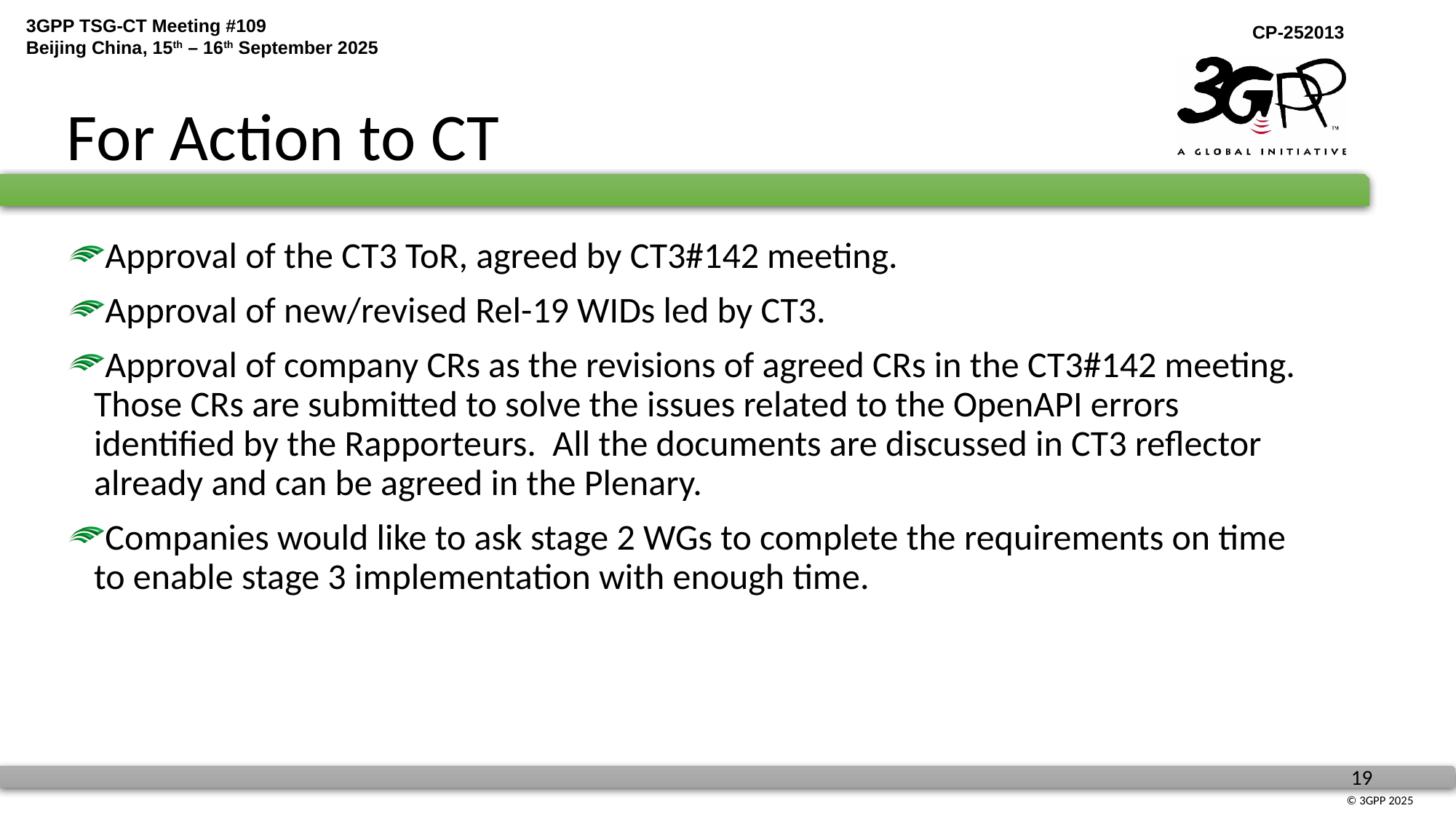

# For Action to CT
Approval of the CT3 ToR, agreed by CT3#142 meeting.
Approval of new/revised Rel-19 WIDs led by CT3.
Approval of company CRs as the revisions of agreed CRs in the CT3#142 meeting. Those CRs are submitted to solve the issues related to the OpenAPI errors identified by the Rapporteurs.  All the documents are discussed in CT3 reflector already and can be agreed in the Plenary.
Companies would like to ask stage 2 WGs to complete the requirements on time to enable stage 3 implementation with enough time.